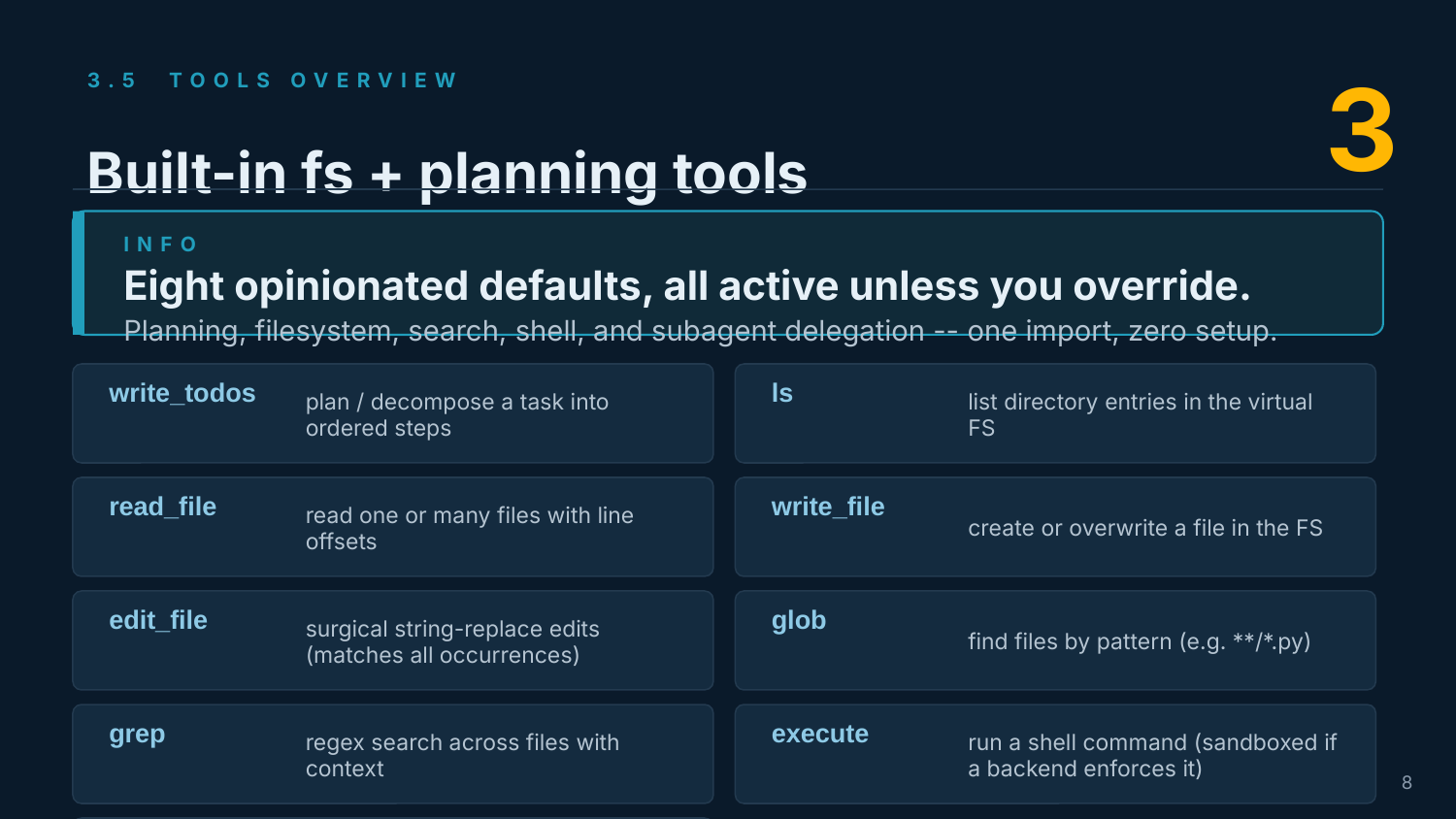

3
3.5  TOOLS OVERVIEW
Built-in fs + planning tools

INFO
Eight opinionated defaults, all active unless you override.
Planning, filesystem, search, shell, and subagent delegation -- one import, zero setup.

write_todos
ls
plan / decompose a task into ordered steps
list directory entries in the virtual FS

read_file
write_file
read one or many files with line offsets
create or overwrite a file in the FS

edit_file
glob
surgical string-replace edits (matches all occurrences)
find files by pattern (e.g. **/*.py)

grep
execute
regex search across files with context
run a shell command (sandboxed if a backend enforces it)
8
source: github.com/langchain-ai/deepagents README

task
delegate to a named subagent with isolated context